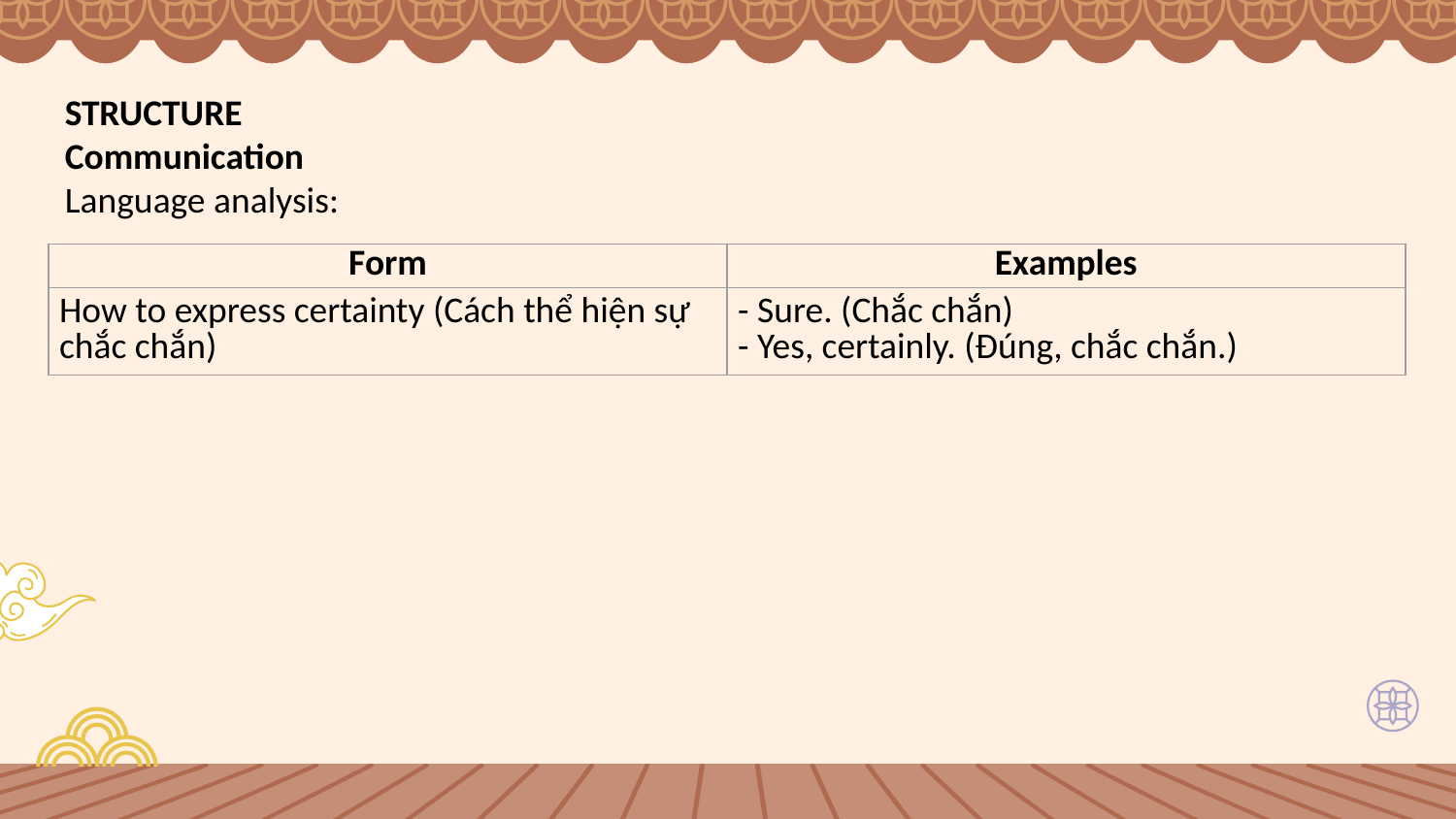

STRUCTURE
Communication
Language analysis:
| Form | Examples |
| --- | --- |
| How to express certainty (Cách thể hiện sự chắc chắn) | - Sure. (Chắc chắn) - Yes, certainly. (Đúng, chắc chắn.) |